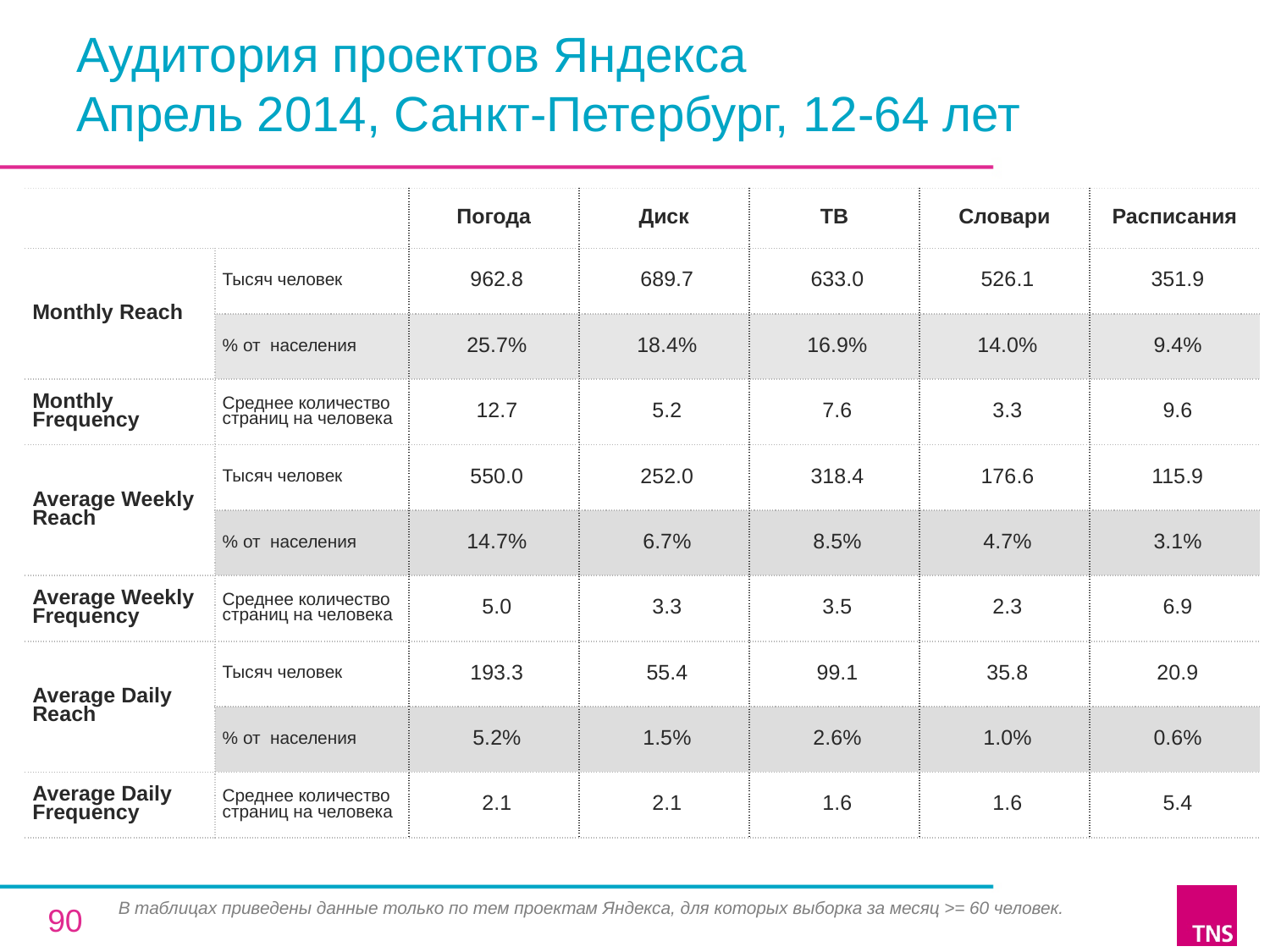

# Аудитория проектов Яндекса Апрель 2014, Санкт-Петербург, 12-64 лет
|  |  | Погода | Диск | ТВ | Словари | Расписания |
| --- | --- | --- | --- | --- | --- | --- |
| Monthly Reach | Тысяч человек | 962.8 | 689.7 | 633.0 | 526.1 | 351.9 |
|  | % от населения | 25.7% | 18.4% | 16.9% | 14.0% | 9.4% |
| Monthly Frequency | Среднее количество страниц на человека | 12.7 | 5.2 | 7.6 | 3.3 | 9.6 |
| Average Weekly Reach | Тысяч человек | 550.0 | 252.0 | 318.4 | 176.6 | 115.9 |
|  | % от населения | 14.7% | 6.7% | 8.5% | 4.7% | 3.1% |
| Average Weekly Frequency | Среднее количество страниц на человека | 5.0 | 3.3 | 3.5 | 2.3 | 6.9 |
| Average Daily Reach | Тысяч человек | 193.3 | 55.4 | 99.1 | 35.8 | 20.9 |
|  | % от населения | 5.2% | 1.5% | 2.6% | 1.0% | 0.6% |
| Average Daily Frequency | Среднее количество страниц на человека | 2.1 | 2.1 | 1.6 | 1.6 | 5.4 |
В таблицах приведены данные только по тем проектам Яндекса, для которых выборка за месяц >= 60 человек.
90